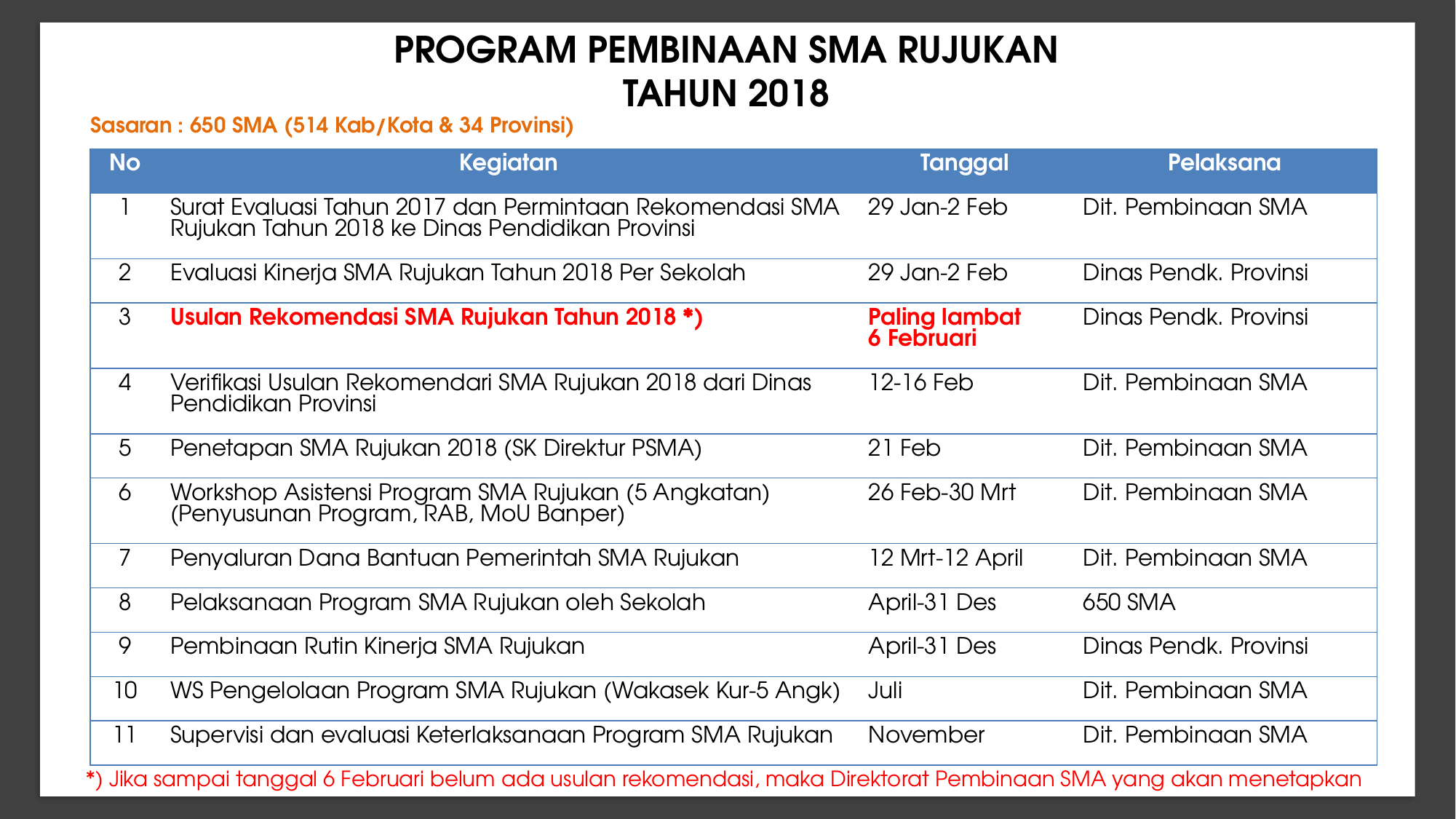

PROGRAM PEMBINAAN SMA RUJUKAN
TAHUN 2018
Sasaran : 650 SMA (514 Kab/Kota & 34 Provinsi)
| No | Kegiatan | Tanggal | Pelaksana |
| --- | --- | --- | --- |
| 1 | Surat Evaluasi Tahun 2017 dan Permintaan Rekomendasi SMA Rujukan Tahun 2018 ke Dinas Pendidikan Provinsi | 29 Jan-2 Feb | Dit. Pembinaan SMA |
| 2 | Evaluasi Kinerja SMA Rujukan Tahun 2018 Per Sekolah | 29 Jan-2 Feb | Dinas Pendk. Provinsi |
| 3 | Usulan Rekomendasi SMA Rujukan Tahun 2018 \*) | Paling lambat 6 Februari | Dinas Pendk. Provinsi |
| 4 | Verifikasi Usulan Rekomendari SMA Rujukan 2018 dari Dinas Pendidikan Provinsi | 12-16 Feb | Dit. Pembinaan SMA |
| 5 | Penetapan SMA Rujukan 2018 (SK Direktur PSMA) | 21 Feb | Dit. Pembinaan SMA |
| 6 | Workshop Asistensi Program SMA Rujukan (5 Angkatan) (Penyusunan Program, RAB, MoU Banper) | 26 Feb-30 Mrt | Dit. Pembinaan SMA |
| 7 | Penyaluran Dana Bantuan Pemerintah SMA Rujukan | 12 Mrt-12 April | Dit. Pembinaan SMA |
| 8 | Pelaksanaan Program SMA Rujukan oleh Sekolah | April-31 Des | 650 SMA |
| 9 | Pembinaan Rutin Kinerja SMA Rujukan | April-31 Des | Dinas Pendk. Provinsi |
| 10 | WS Pengelolaan Program SMA Rujukan (Wakasek Kur-5 Angk) | Juli | Dit. Pembinaan SMA |
| 11 | Supervisi dan evaluasi Keterlaksanaan Program SMA Rujukan | November | Dit. Pembinaan SMA |
*) Jika sampai tanggal 6 Februari belum ada usulan rekomendasi, maka Direktorat Pembinaan SMA yang akan menetapkan